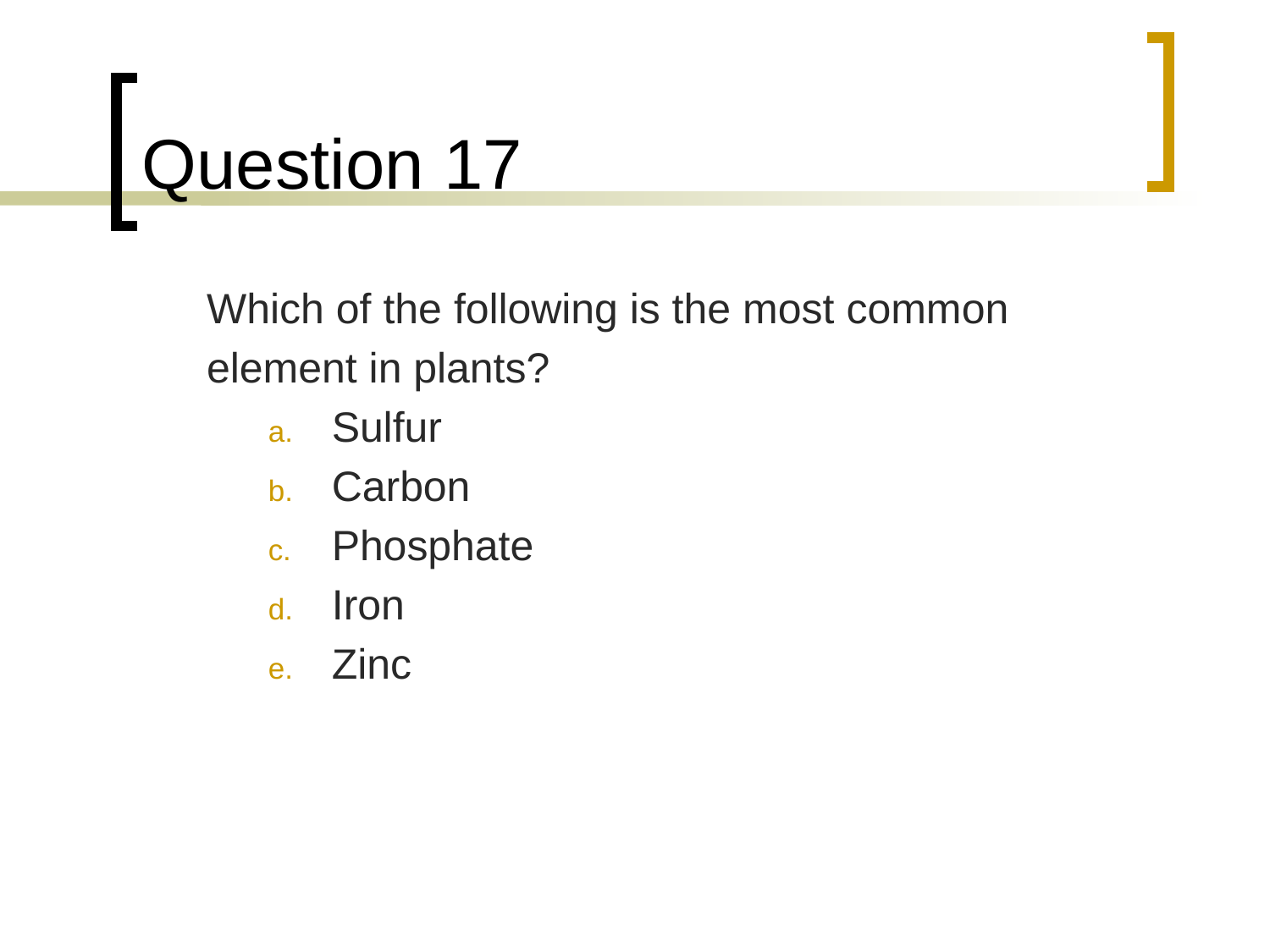

# Question 17
	Which of the following is the most common
	element in plants?
Sulfur
Carbon
Phosphate
Iron
Zinc